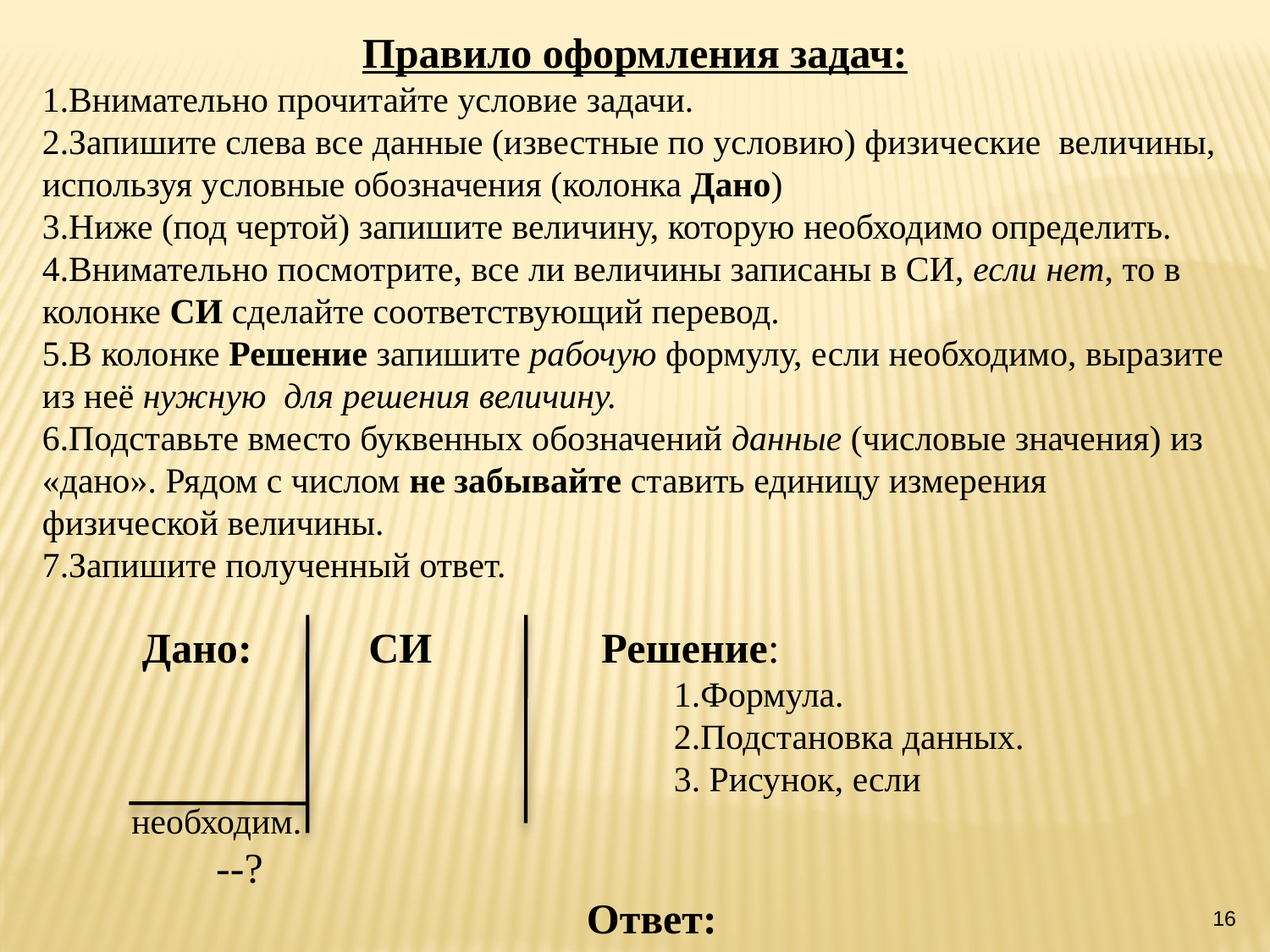

Правило оформления задач:
1.Внимательно прочитайте условие задачи.
2.Запишите слева все данные (известные по условию) физические  величины, используя условные обозначения (колонка Дано)
3.Ниже (под чертой) запишите величину, которую необходимо определить.
4.Внимательно посмотрите, все ли величины записаны в СИ, если нет, то в колонке СИ сделайте соответствующий перевод.
5.В колонке Решение запишите рабочую формулу, если необходимо, выразите из неё нужную  для решения величину.
6.Подставьте вместо буквенных обозначений данные (числовые значения) из «дано». Рядом с числом не забывайте ставить единицу измерения физической величины.
7.Запишите полученный ответ.
 Дано:           СИ                Решение:
                                                             1.Формула.
                                                             2.Подстановка данных.
                                                             3. Рисунок, если необходим.
        --?
                                           Ответ:
16